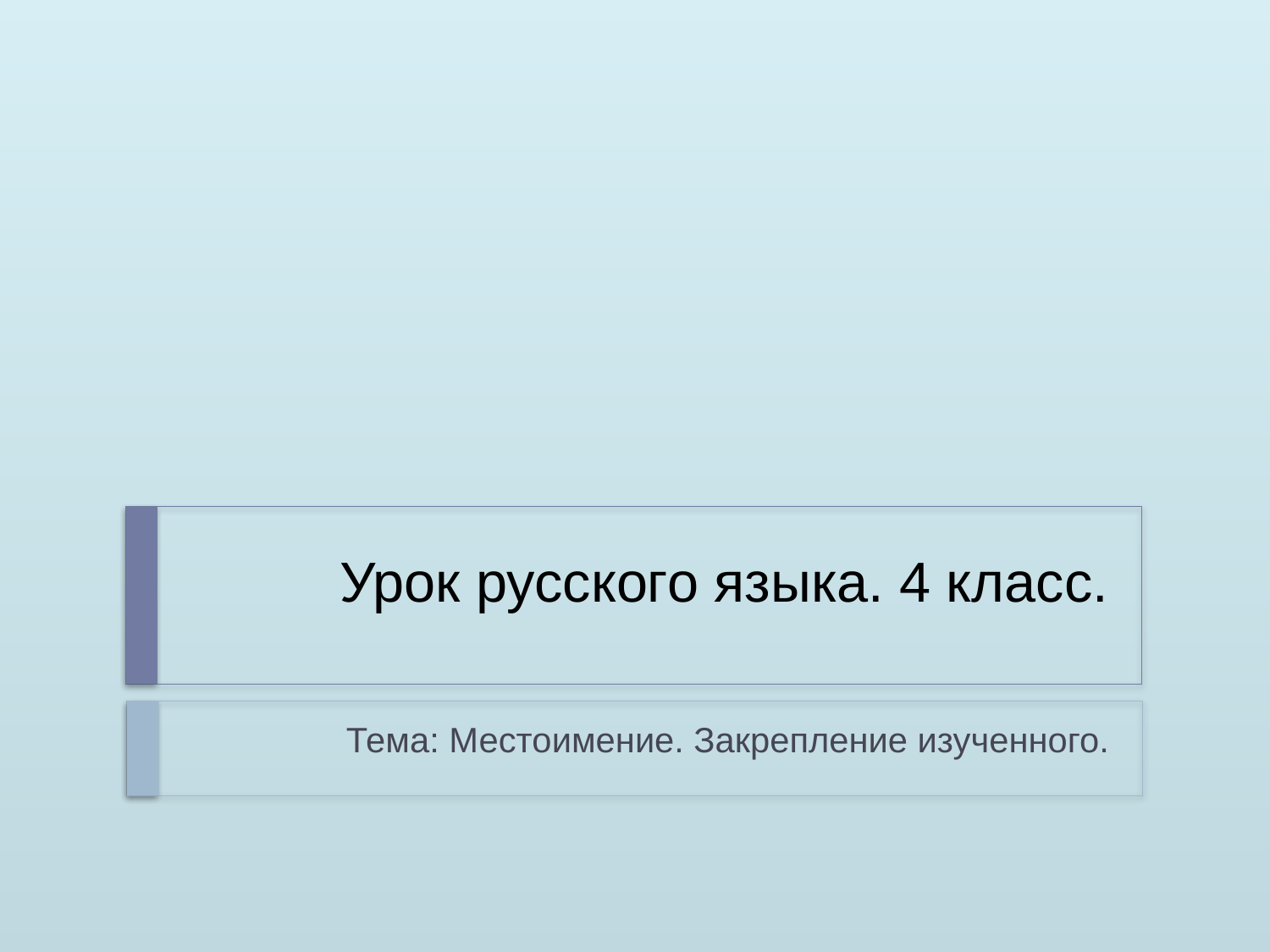

# Урок русского языка. 4 класс.
Тема: Местоимение. Закрепление изученного.